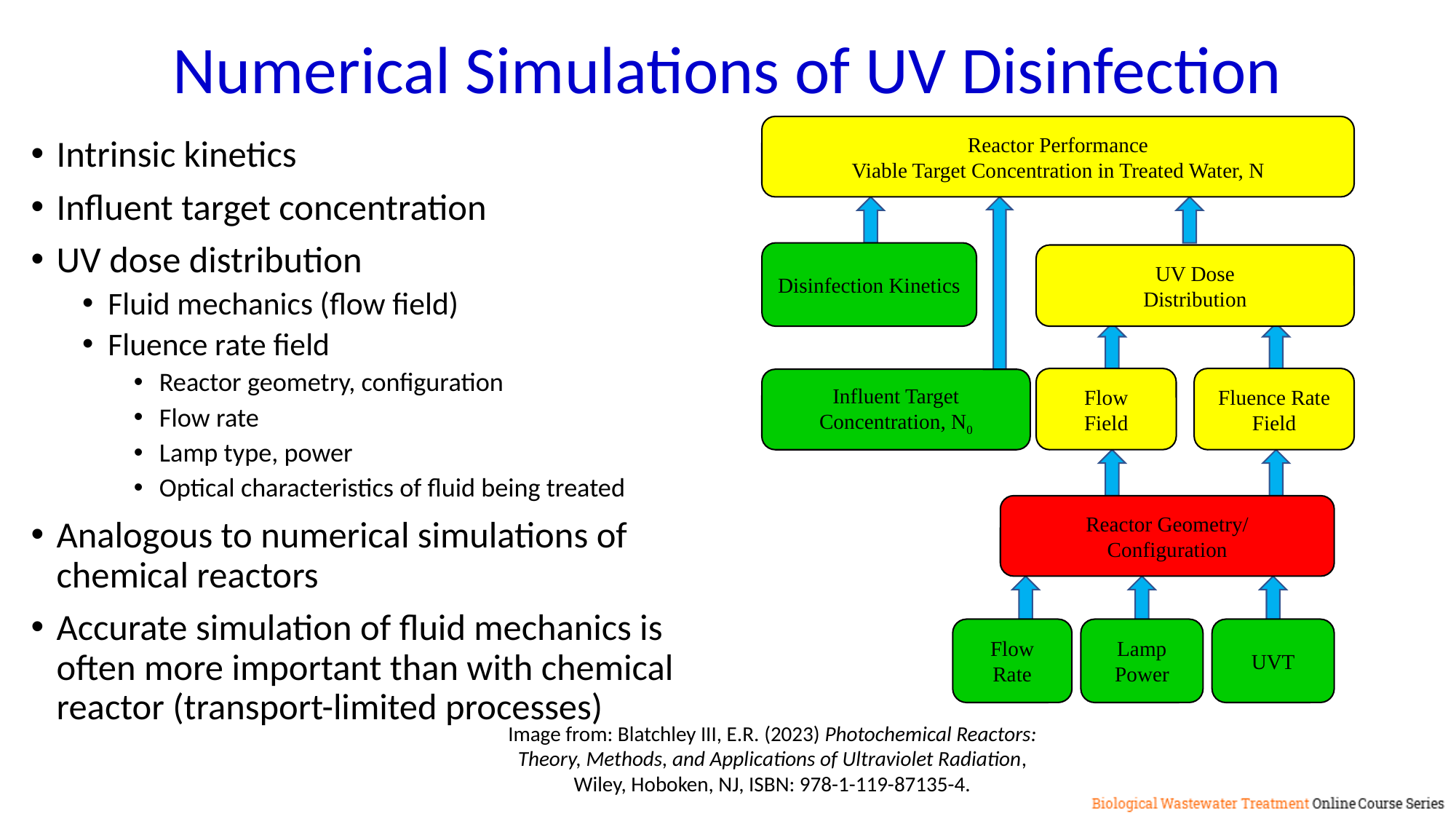

# Numerical Simulations of UV Disinfection
Reactor Performance
Viable Target Concentration in Treated Water, N

Disinfection Kinetics
UV Dose
Distribution

Flow
Field
Fluence Rate Field
Influent Target
Concentration, N0

Reactor Geometry/
Configuration

Flow
Rate
Lamp Power
UVT
Intrinsic kinetics
Influent target concentration
UV dose distribution
Fluid mechanics (flow field)
Fluence rate field
Reactor geometry, configuration
Flow rate
Lamp type, power
Optical characteristics of fluid being treated
Analogous to numerical simulations of chemical reactors
Accurate simulation of fluid mechanics is often more important than with chemical reactor (transport-limited processes)

Image from: Blatchley III, E.R. (2023) Photochemical Reactors: Theory, Methods, and Applications of Ultraviolet Radiation, Wiley, Hoboken, NJ, ISBN: 978-1-119-87135-4.